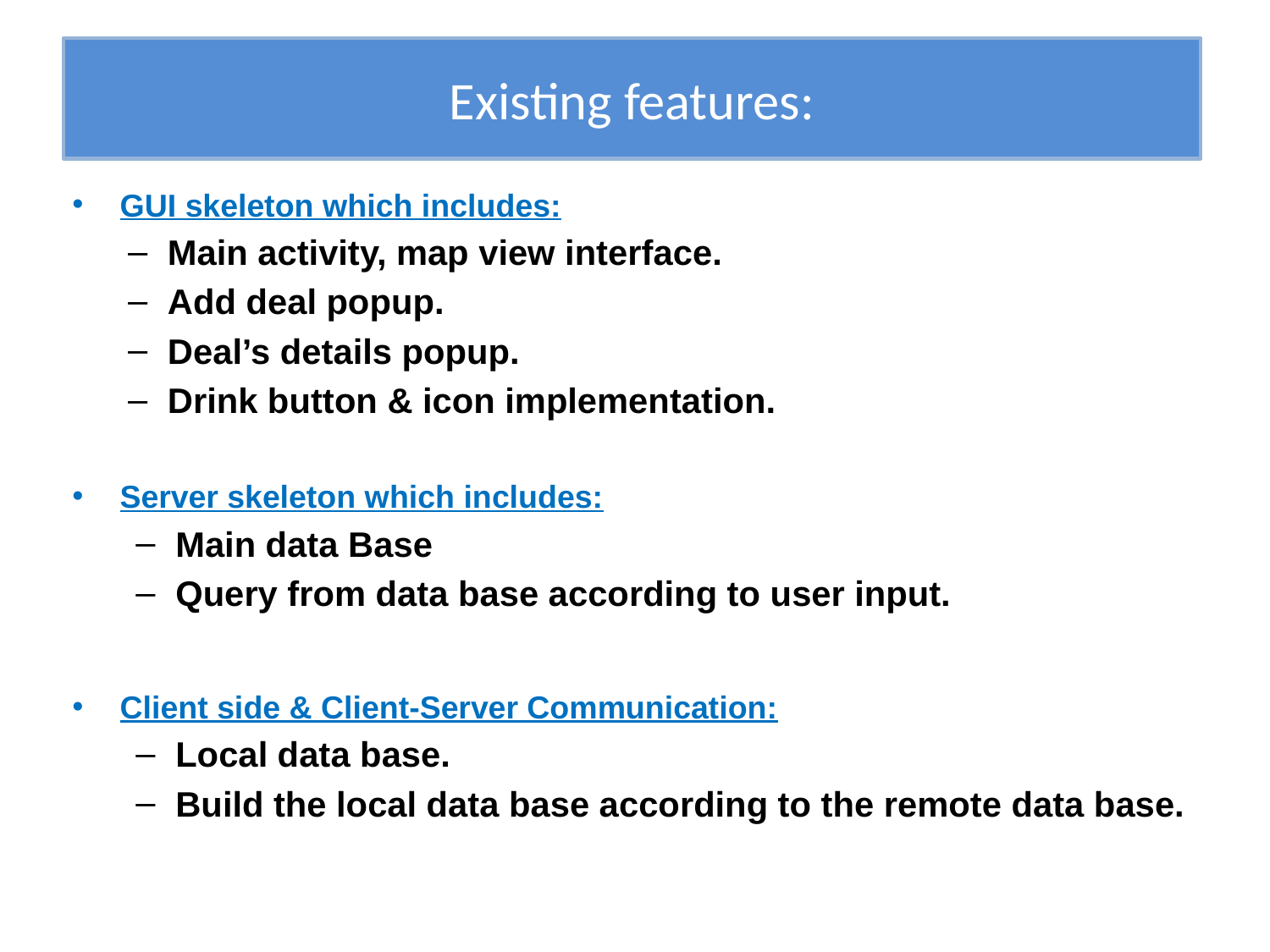

# Existing features:
GUI skeleton which includes:
Main activity, map view interface.
Add deal popup.
Deal’s details popup.
Drink button & icon implementation.

Server skeleton which includes:
Main data Base
Query from data base according to user input.

Client side & Client-Server Communication:
Local data base.
Build the local data base according to the remote data base.